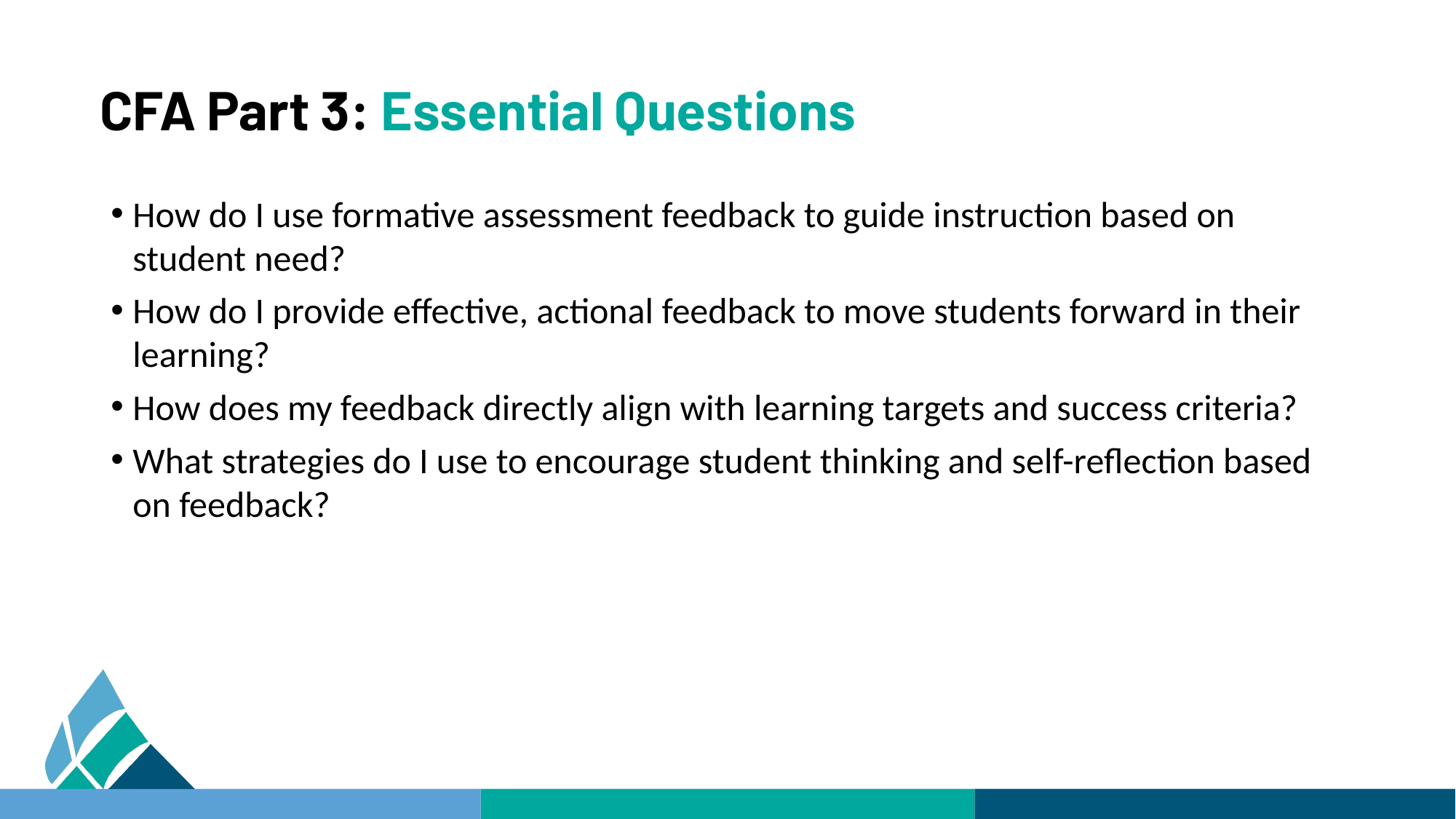

# CFA Part 3: Essential Questions
How do I use formative assessment feedback to guide instruction based on student need?
How do I provide effective, actional feedback to move students forward in their learning?
How does my feedback directly align with learning targets and success criteria?
What strategies do I use to encourage student thinking and self-reflection based on feedback?